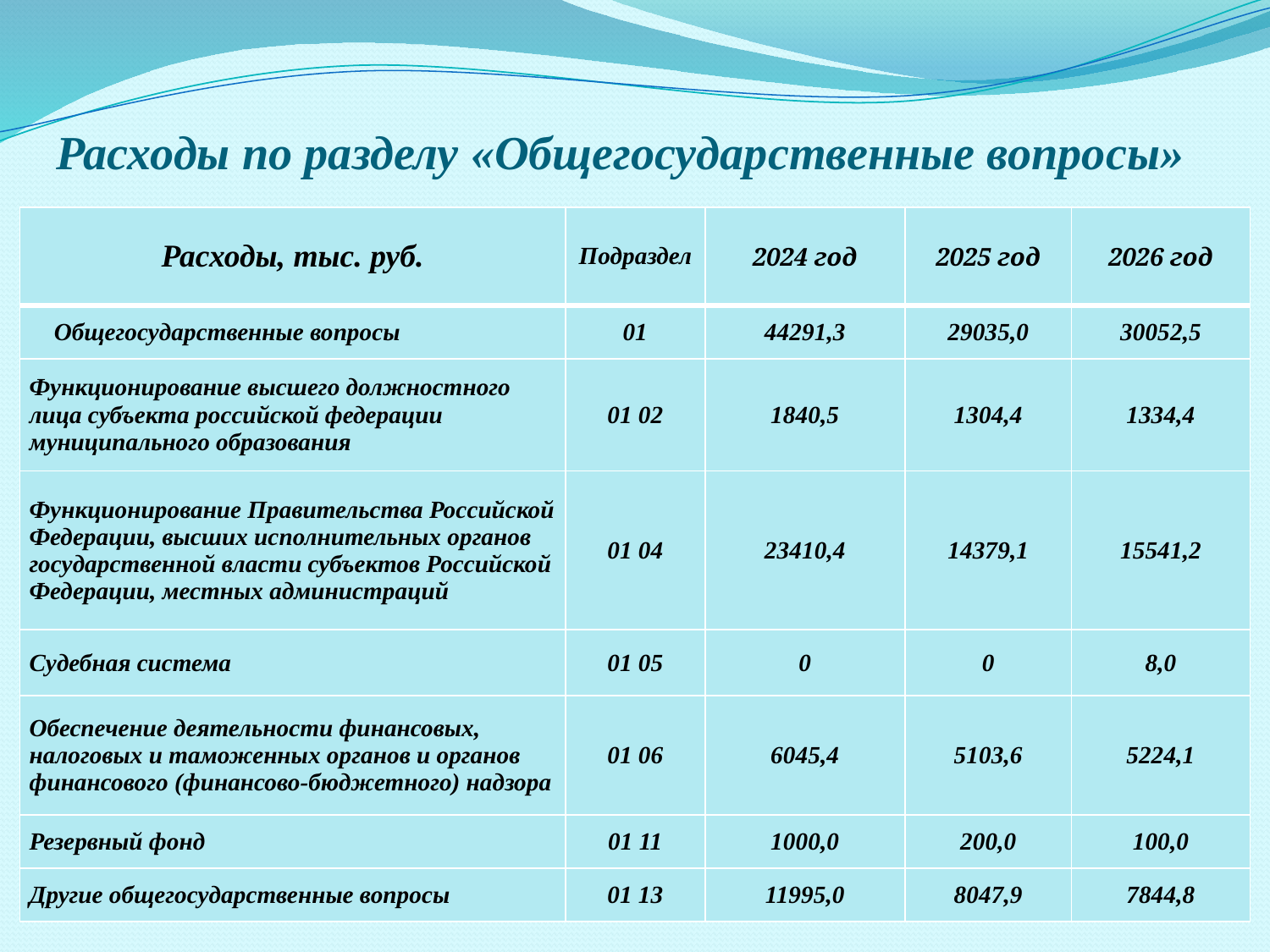

# Расходы по разделу «Общегосударственные вопросы»
| Расходы, тыс. руб. | Подраздел | 2024 год | 2025 год | 2026 год |
| --- | --- | --- | --- | --- |
| Общегосударственные вопросы | 01 | 44291,3 | 29035,0 | 30052,5 |
| Функционирование высшего должностного лица субъекта российской федерации муниципального образования | 01 02 | 1840,5 | 1304,4 | 1334,4 |
| Функционирование Правительства Российской Федерации, высших исполнительных органов государственной власти субъектов Российской Федерации, местных администраций | 01 04 | 23410,4 | 14379,1 | 15541,2 |
| Судебная система | 01 05 | 0 | 0 | 8,0 |
| Обеспечение деятельности финансовых, налоговых и таможенных органов и органов финансового (финансово-бюджетного) надзора | 01 06 | 6045,4 | 5103,6 | 5224,1 |
| Резервный фонд | 01 11 | 1000,0 | 200,0 | 100,0 |
| Другие общегосударственные вопросы | 01 13 | 11995,0 | 8047,9 | 7844,8 |